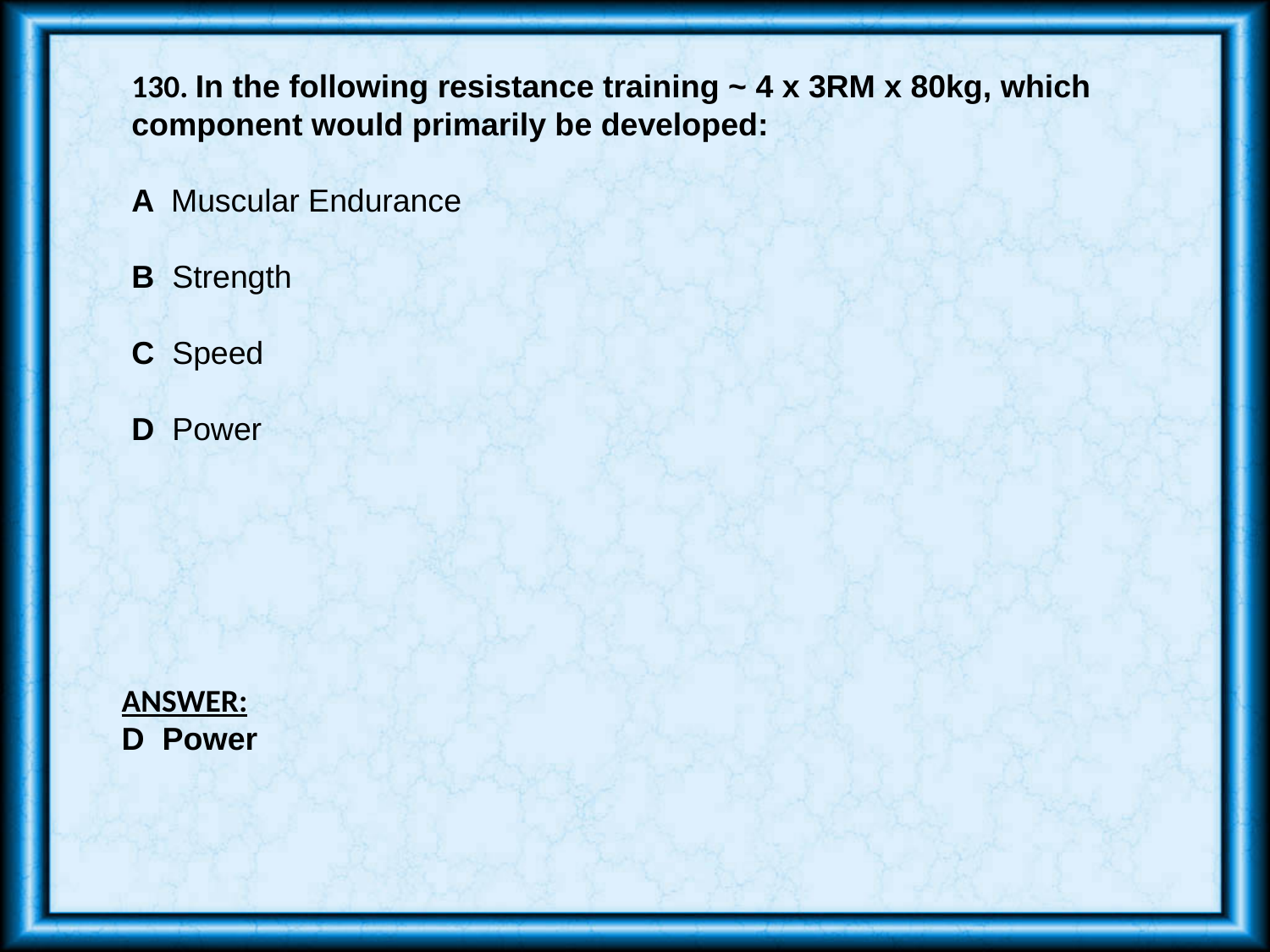

130. In the following resistance training ~ 4 x 3RM x 80kg, which component would primarily be developed:

A  Muscular Endurance

B  Strength

C  Speed

D  Power

ANSWER:
D  Power